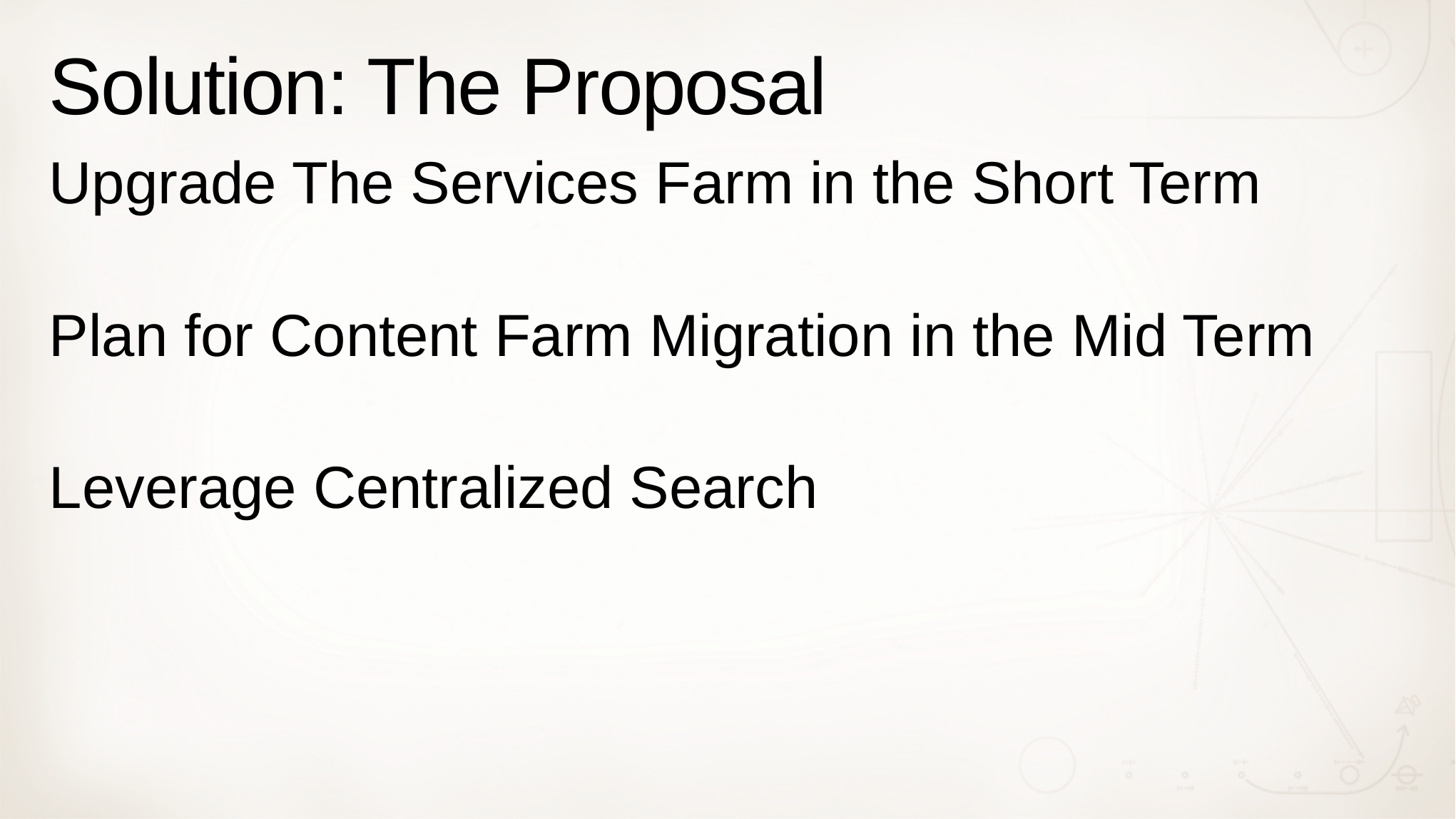

# Solution: The Proposal
Upgrade The Services Farm in the Short Term

Plan for Content Farm Migration in the Mid Term

Leverage Centralized Search